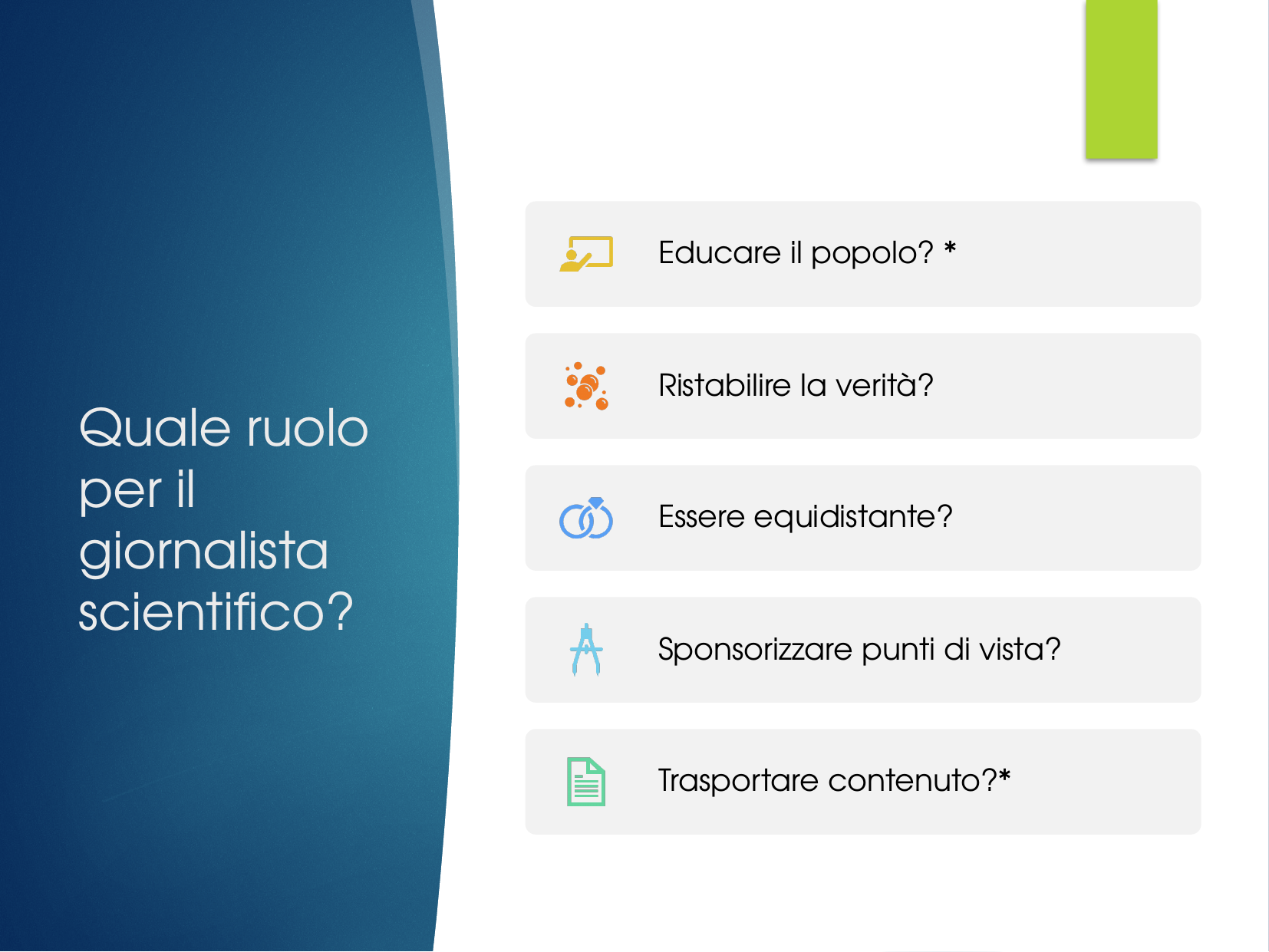

# Quale ruolo per il giornalista scientifico?
Educare il popolo? *
Ristabilire la verità?
Essere equidistante?
Sponsorizzare punti di vista?
Trasportare contenuto?*